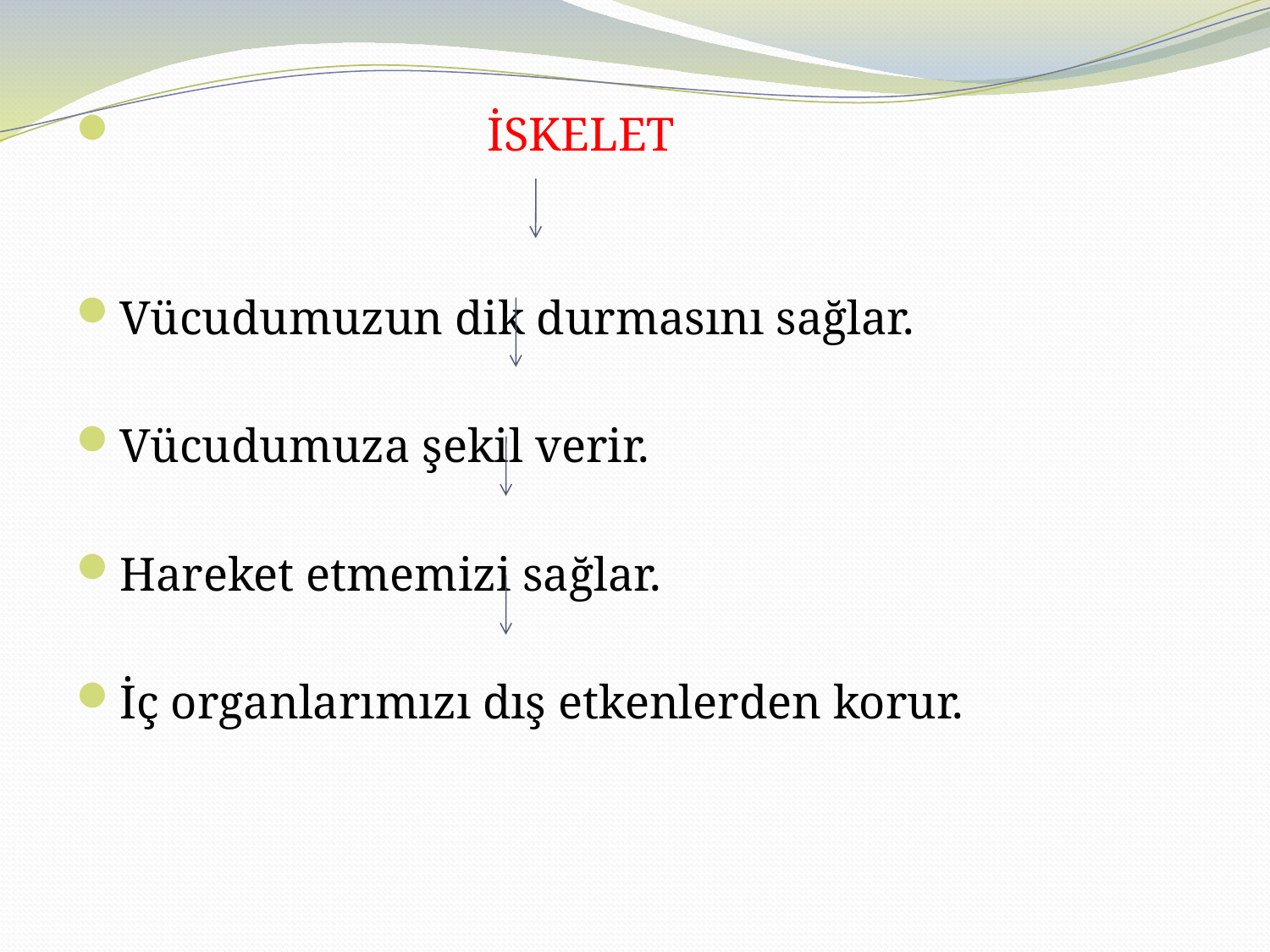

İSKELET

Vücudumuzun dik durmasını sağlar.

Vücudumuza şekil verir.

Hareket etmemizi sağlar.

İç organlarımızı dış etkenlerden korur.